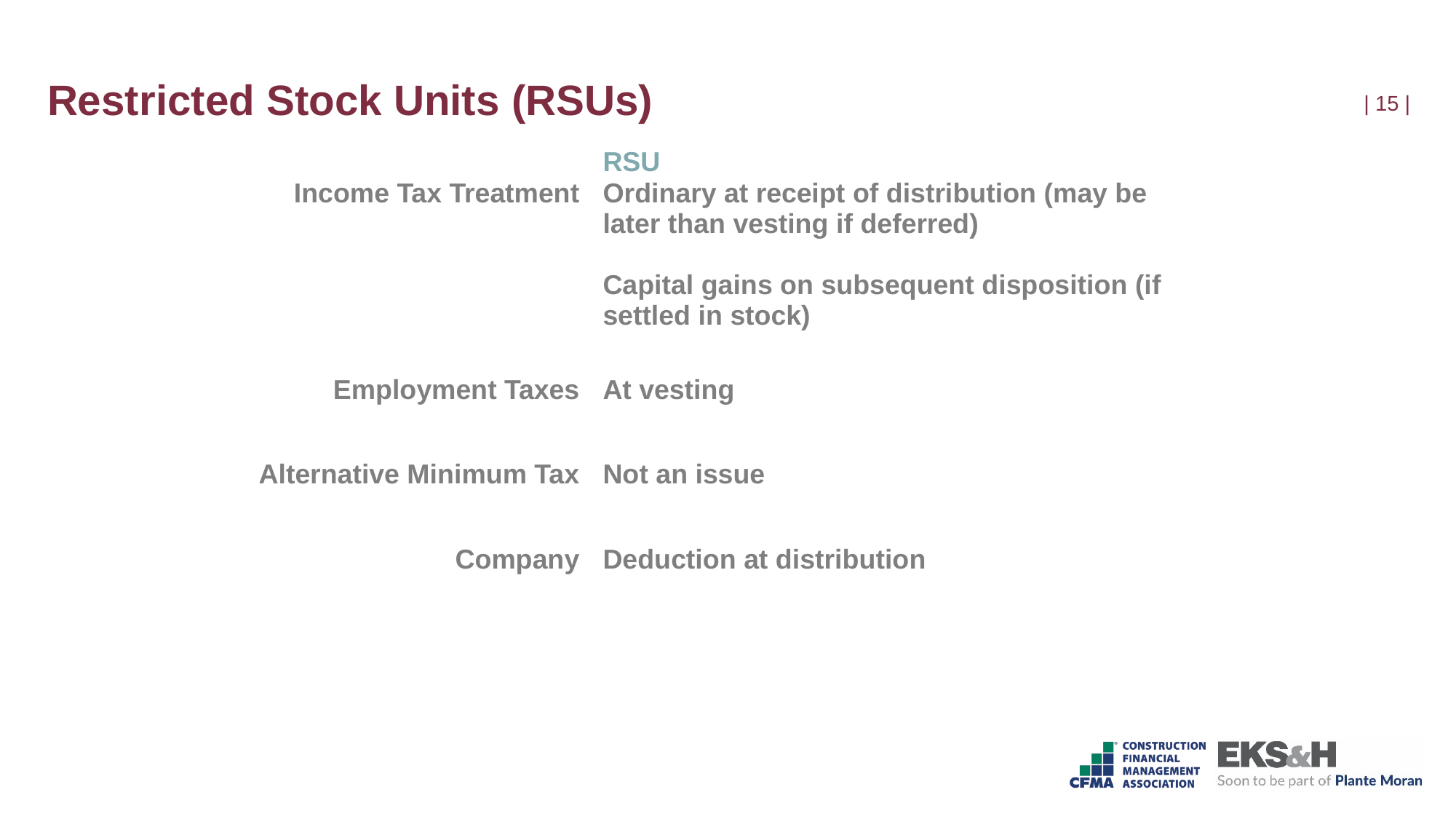

# Restricted Stock Units (RSUs)
| 15 |
|  |  | RSU |
| --- | --- | --- |
| Income Tax Treatment |  | Ordinary at receipt of distribution (may be later than vesting if deferred) Capital gains on subsequent disposition (if settled in stock) |
|  |  |  |
| Employment Taxes |  | At vesting |
|  |  |  |
| Alternative Minimum Tax |  | Not an issue |
|  |  |  |
| Company |  | Deduction at distribution |